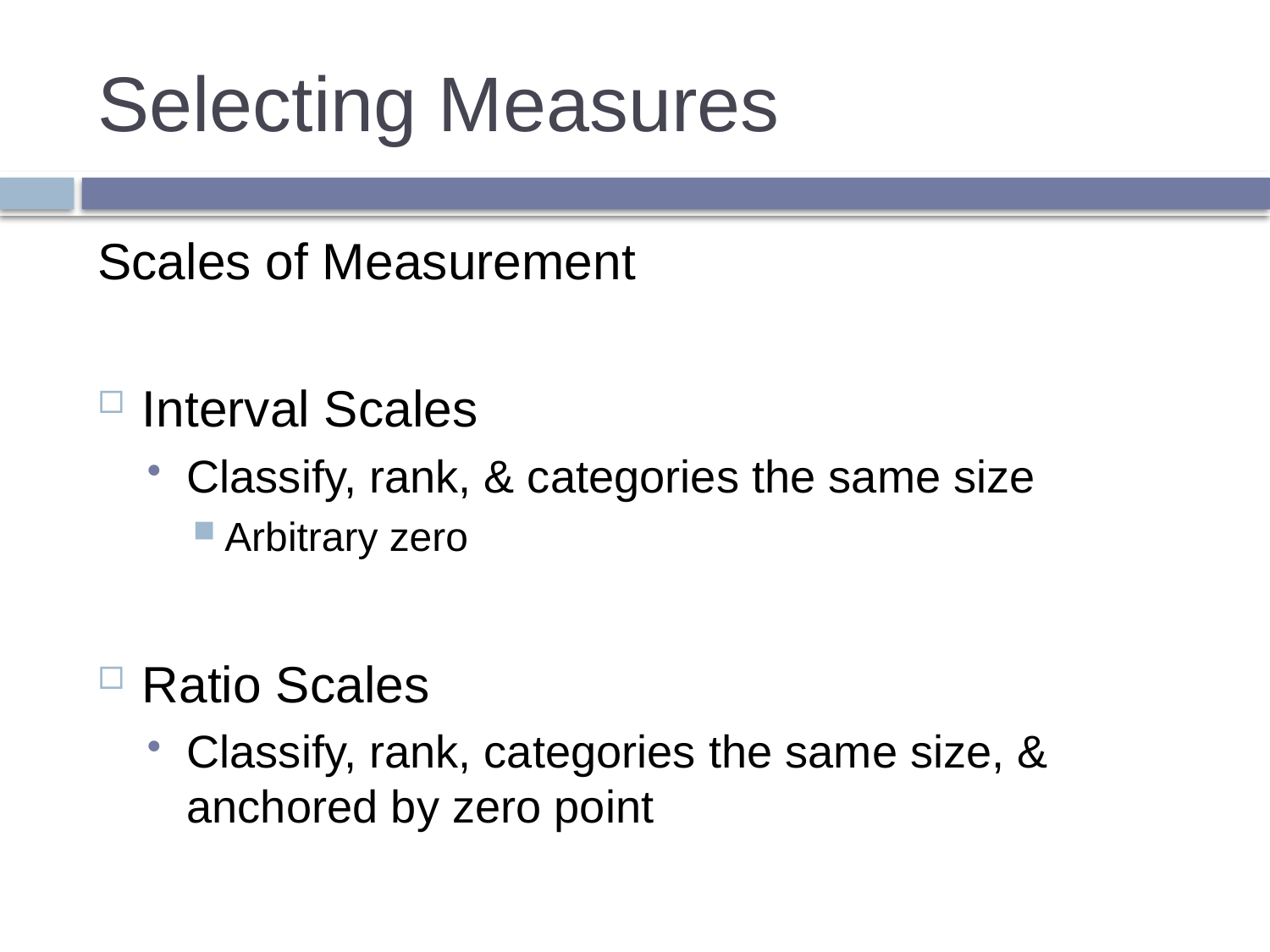

# Selecting Measures
Scales of Measurement

Interval Scales
Classify, rank, & categories the same size
Arbitrary zero

Ratio Scales
Classify, rank, categories the same size, & anchored by zero point